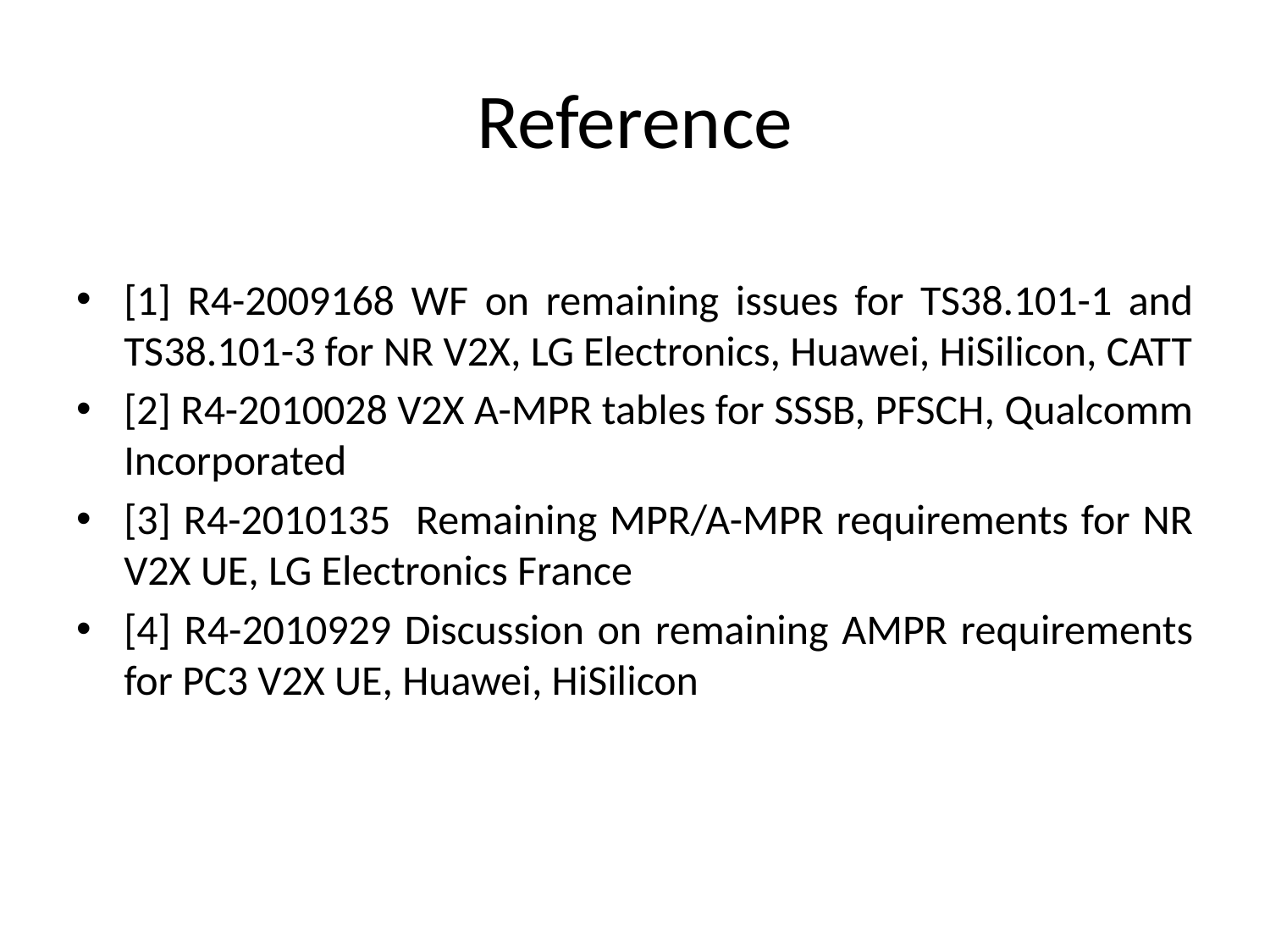

# Reference
[1] R4-2009168 WF on remaining issues for TS38.101-1 and TS38.101-3 for NR V2X, LG Electronics, Huawei, HiSilicon, CATT
[2] R4-2010028 V2X A-MPR tables for SSSB, PFSCH, Qualcomm Incorporated
[3] R4-2010135  Remaining MPR/A-MPR requirements for NR V2X UE, LG Electronics France
[4] R4-2010929 Discussion on remaining AMPR requirements for PC3 V2X UE, Huawei, HiSilicon